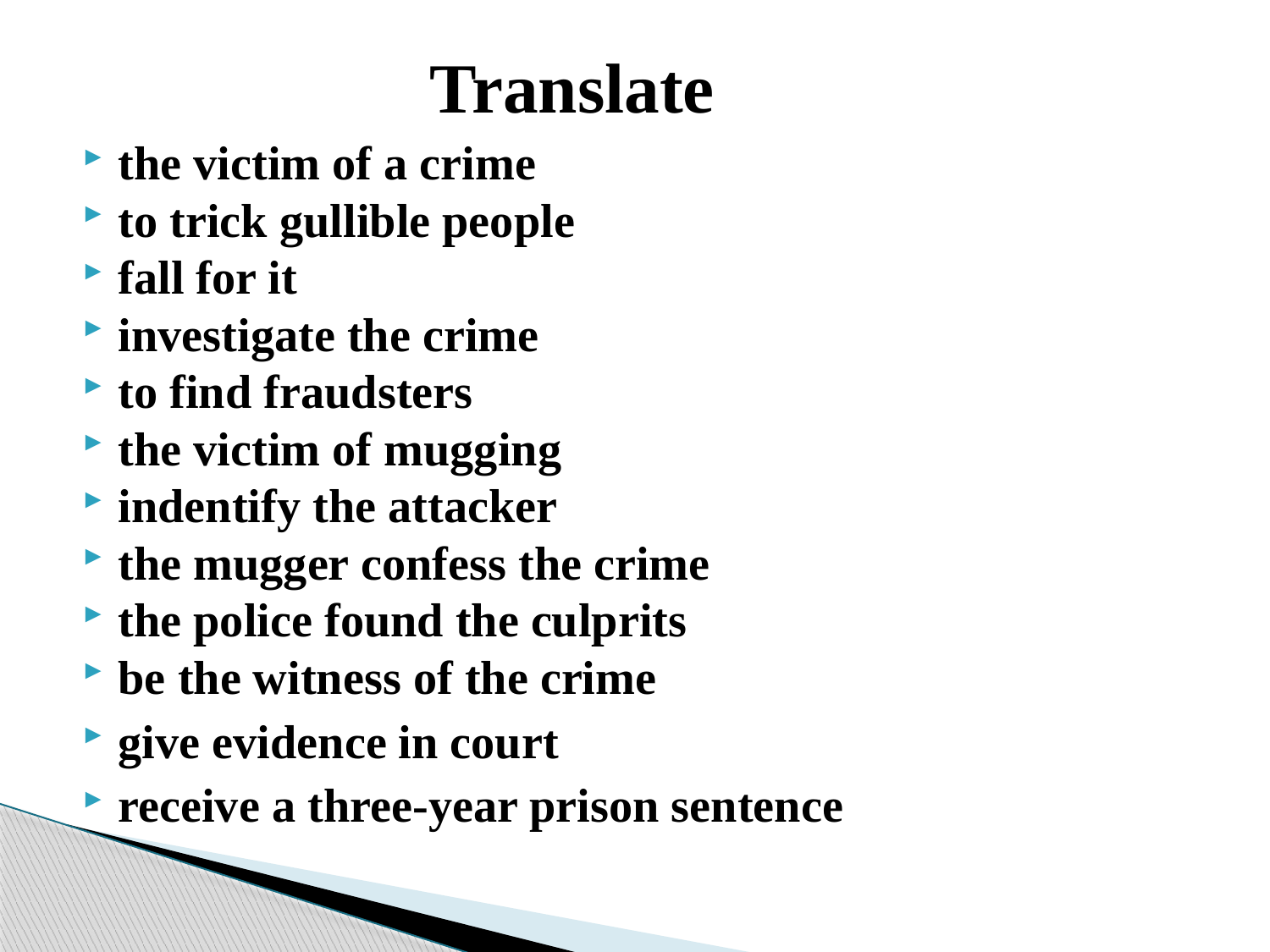

Translate
the victim of a crime
to trick gullible people
fall for it
investigate the crime
to find fraudsters
the victim of mugging
indentify the attacker
the mugger confess the crime
the police found the culprits
be the witness of the crime
give evidence in court
receive a three-year prison sentence